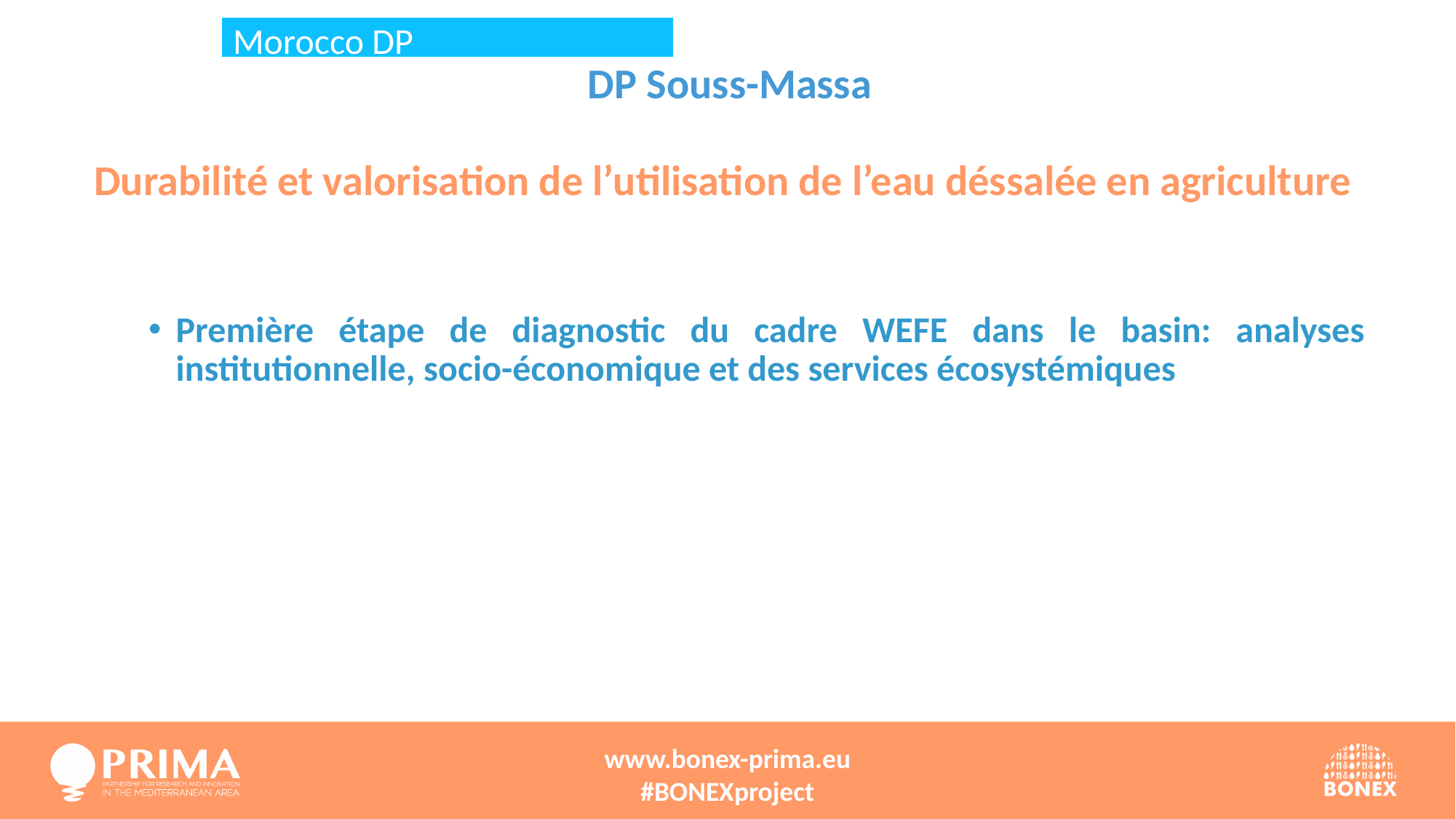

# Morocco DP
DP Souss-Massa

Durabilité et valorisation de l’utilisation de l’eau déssalée en agriculture

Première étape de diagnostic du cadre WEFE dans le basin: analyses institutionnelle, socio-économique et des services écosystémiques